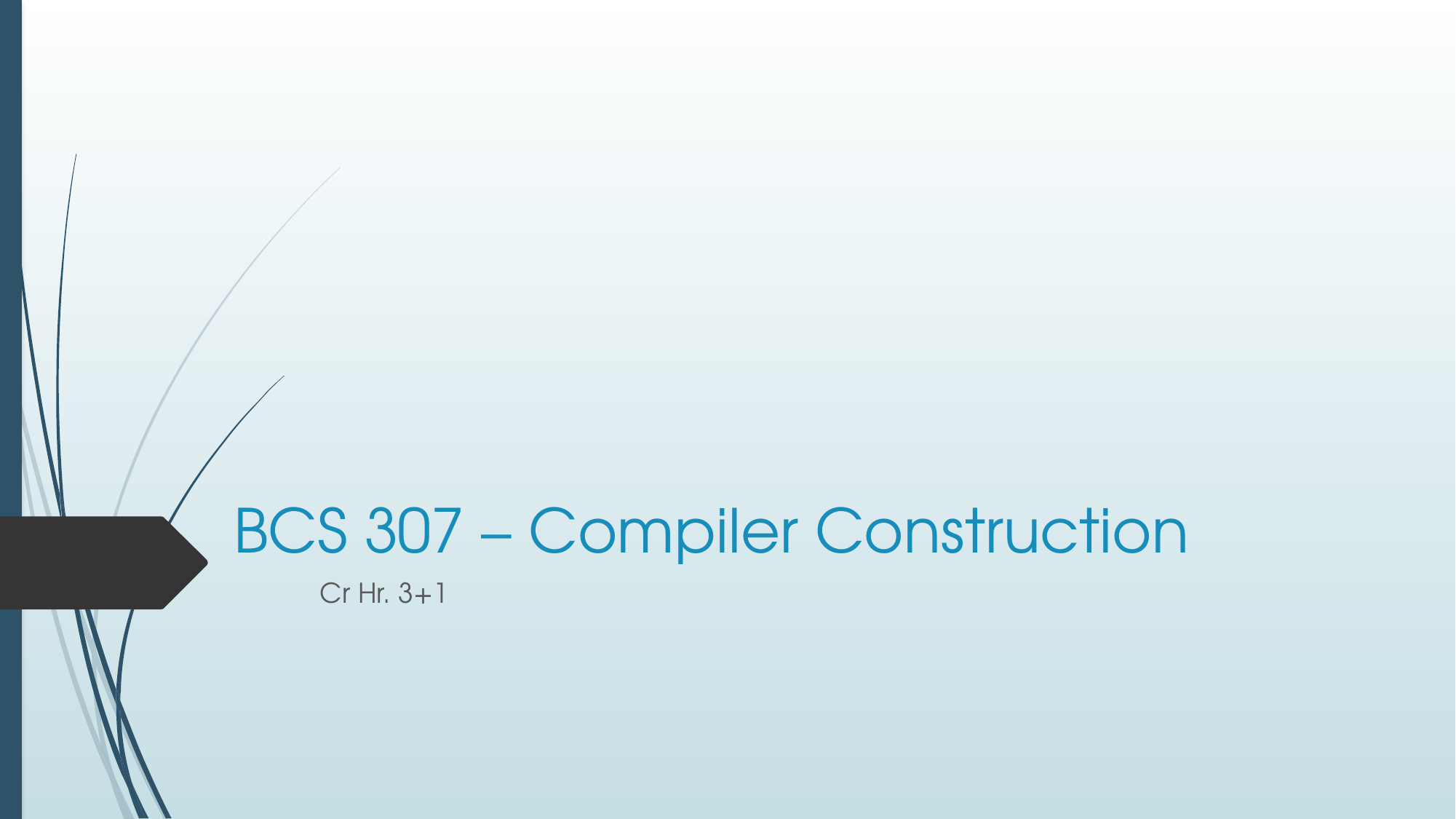

# BCS 307 – Compiler Construction
Cr Hr. 3+1